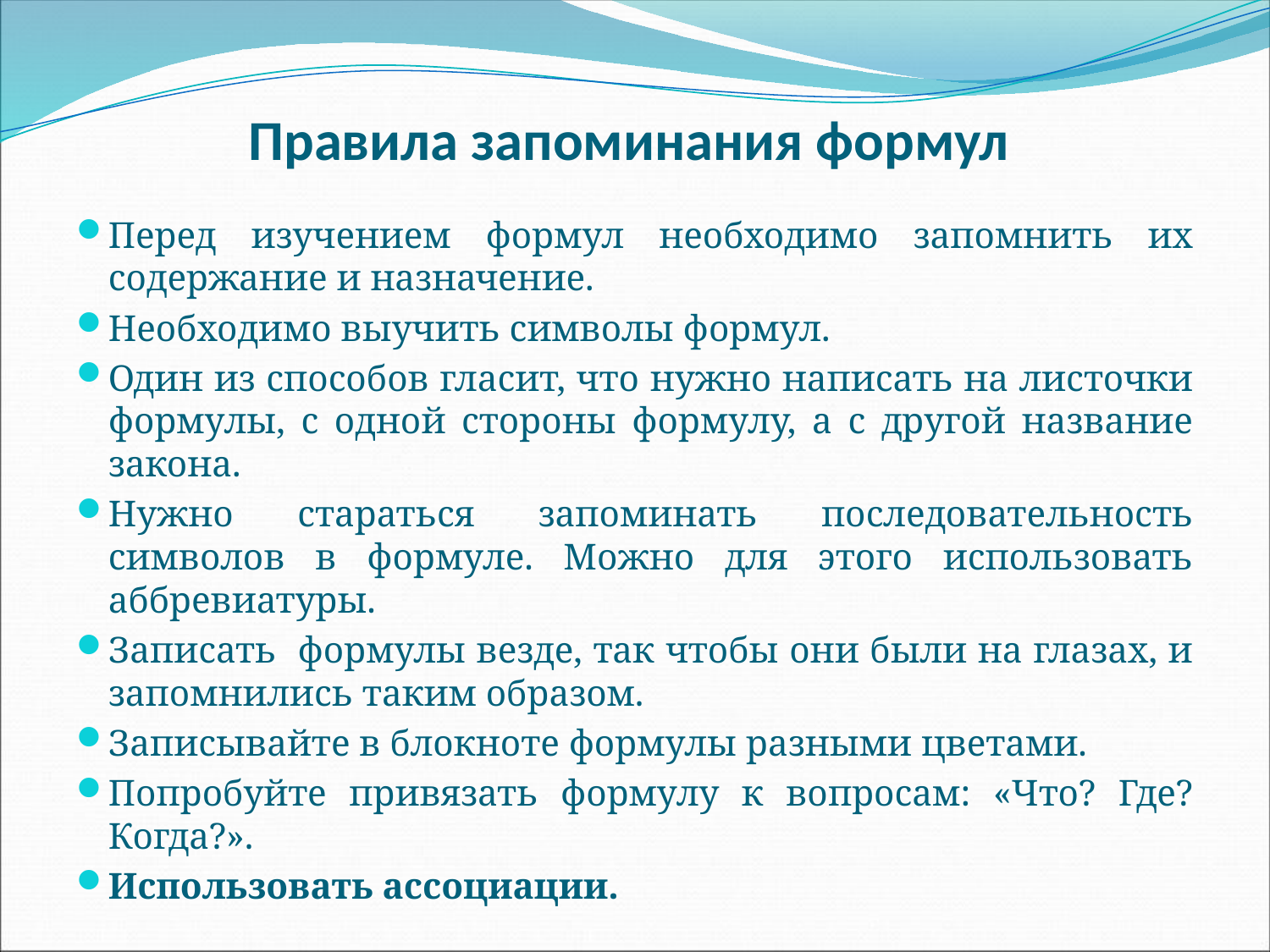

# Правила запоминания формул
Перед изучением формул необходимо запомнить их содержание и назначение.
Необходимо выучить символы формул.
Один из способов гласит, что нужно написать на листочки формулы, с одной стороны формулу, а с другой название закона.
Нужно стараться запоминать последовательность символов в формуле. Можно для этого использовать аббревиатуры.
Записать  формулы везде, так чтобы они были на глазах, и запомнились таким образом.
Записывайте в блокноте формулы разными цветами.
Попробуйте привязать формулу к вопросам: «Что? Где? Когда?».
Использовать ассоциации.